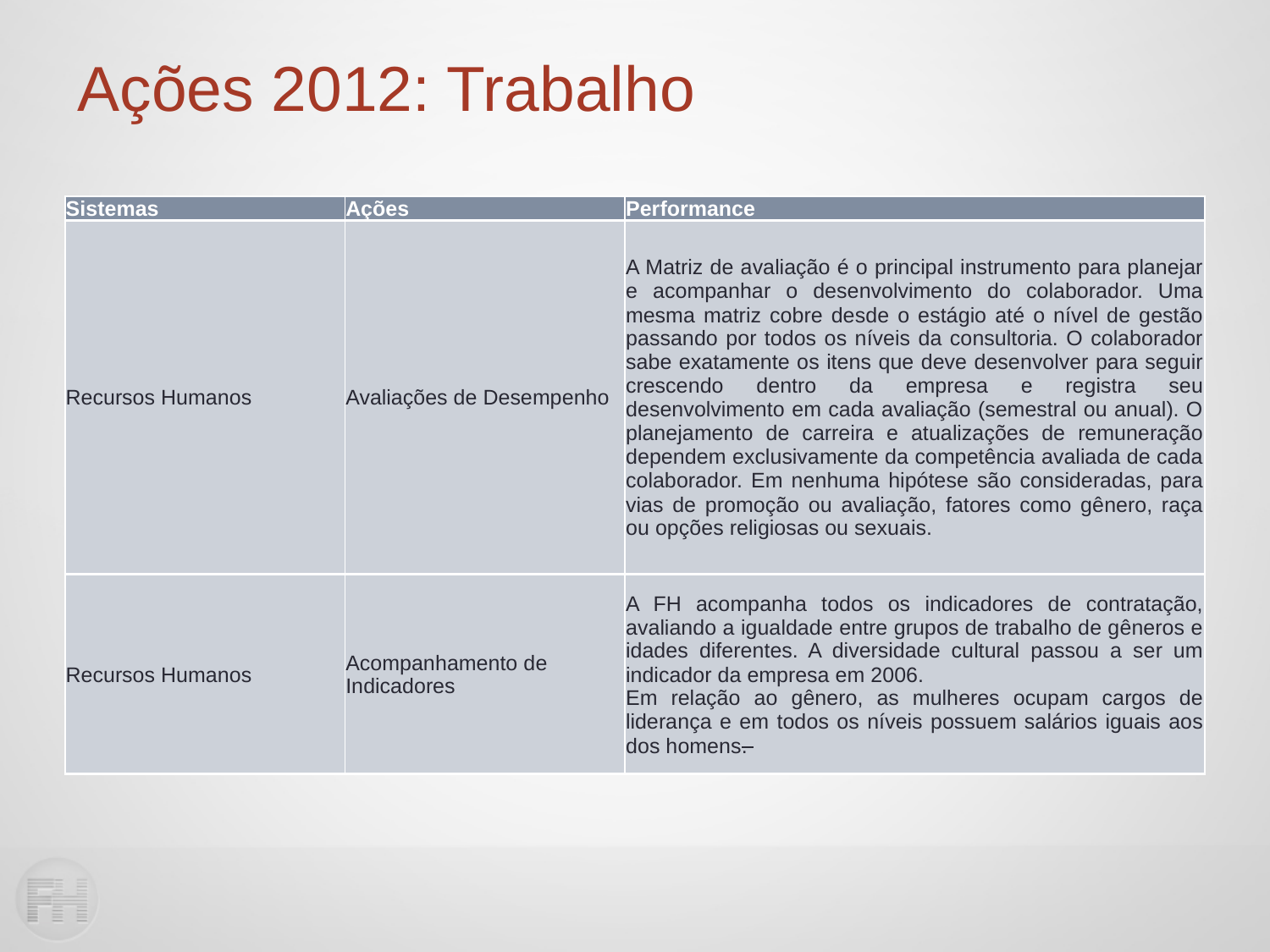

Ações 2012: Trabalho
| Sistemas | Ações | Performance |
| --- | --- | --- |
| Recursos Humanos | Avaliações de Desempenho | A Matriz de avaliação é o principal instrumento para planejar e acompanhar o desenvolvimento do colaborador. Uma mesma matriz cobre desde o estágio até o nível de gestão passando por todos os níveis da consultoria. O colaborador sabe exatamente os itens que deve desenvolver para seguir crescendo dentro da empresa e registra seu desenvolvimento em cada avaliação (semestral ou anual). O planejamento de carreira e atualizações de remuneração dependem exclusivamente da competência avaliada de cada colaborador. Em nenhuma hipótese são consideradas, para vias de promoção ou avaliação, fatores como gênero, raça ou opções religiosas ou sexuais. |
| Recursos Humanos | Acompanhamento de Indicadores | A FH acompanha todos os indicadores de contratação, avaliando a igualdade entre grupos de trabalho de gêneros e idades diferentes. A diversidade cultural passou a ser um indicador da empresa em 2006. Em relação ao gênero, as mulheres ocupam cargos de liderança e em todos os níveis possuem salários iguais aos dos homens. |